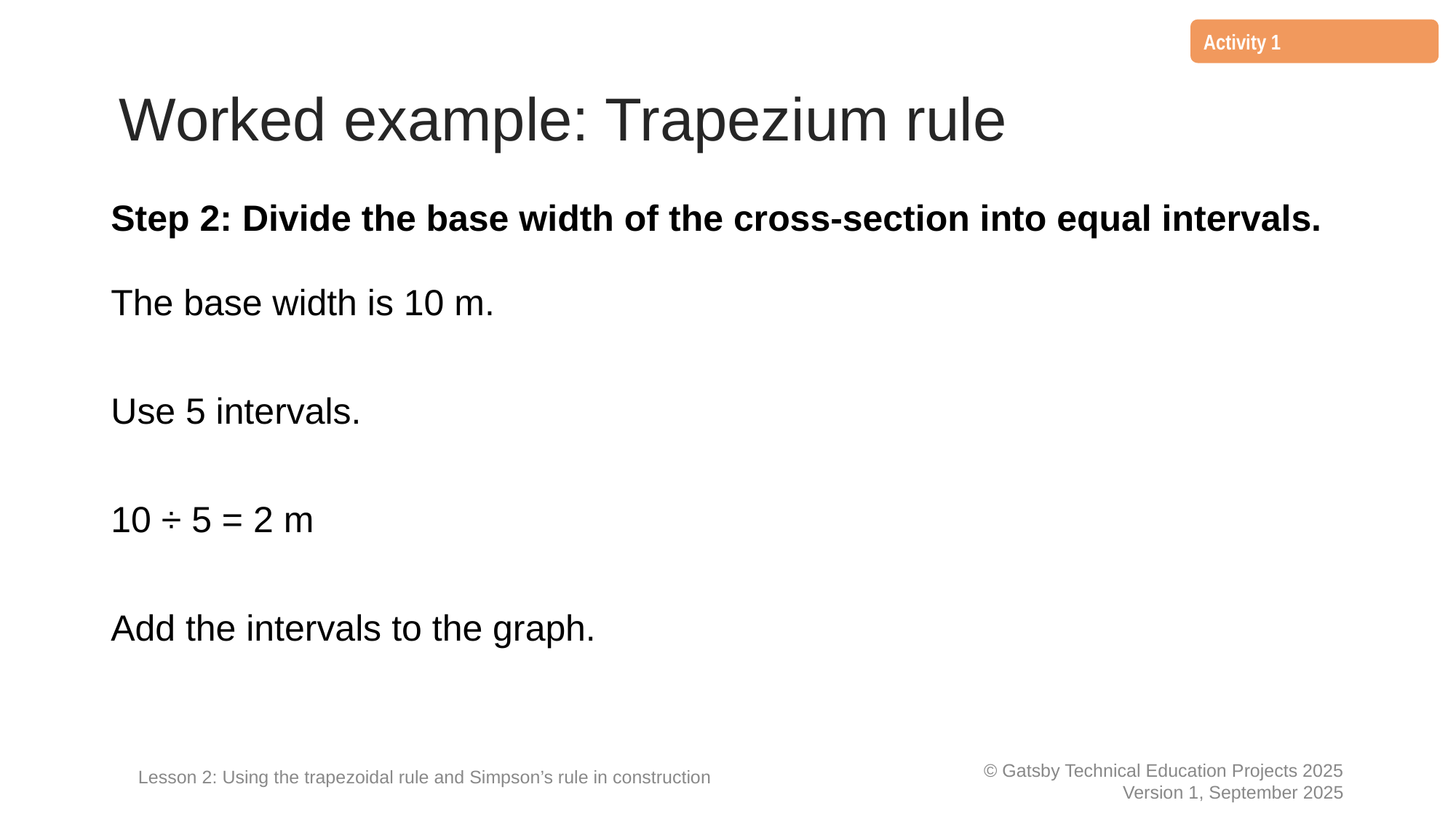

Activity 1
# Worked example: Trapezium rule
Step 2: Divide the base width of the cross-section into equal intervals.
The base width is 10 m.
Use 5 intervals.
10 ÷ 5 = 2 m
Add the intervals to the graph.
Lesson 2: Using the trapezoidal rule and Simpson’s rule in construction